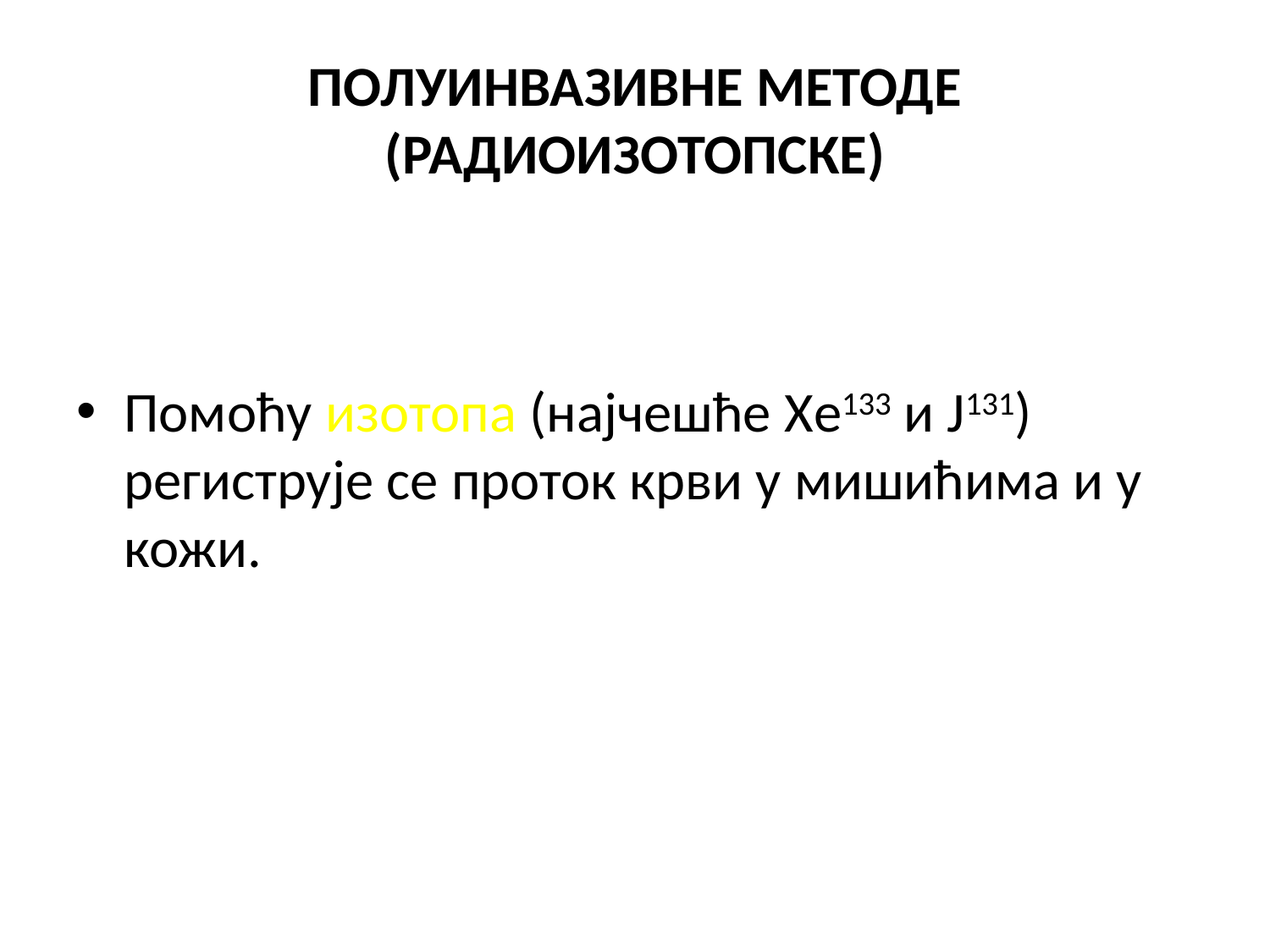

# ПОЛУИНВАЗИВНЕ МЕТОДЕ (РАДИОИЗОТОПСКЕ)
Помоћу изотопа (најчешће Xе133 и Ј131) региструје се проток крви у мишићима и у кожи.